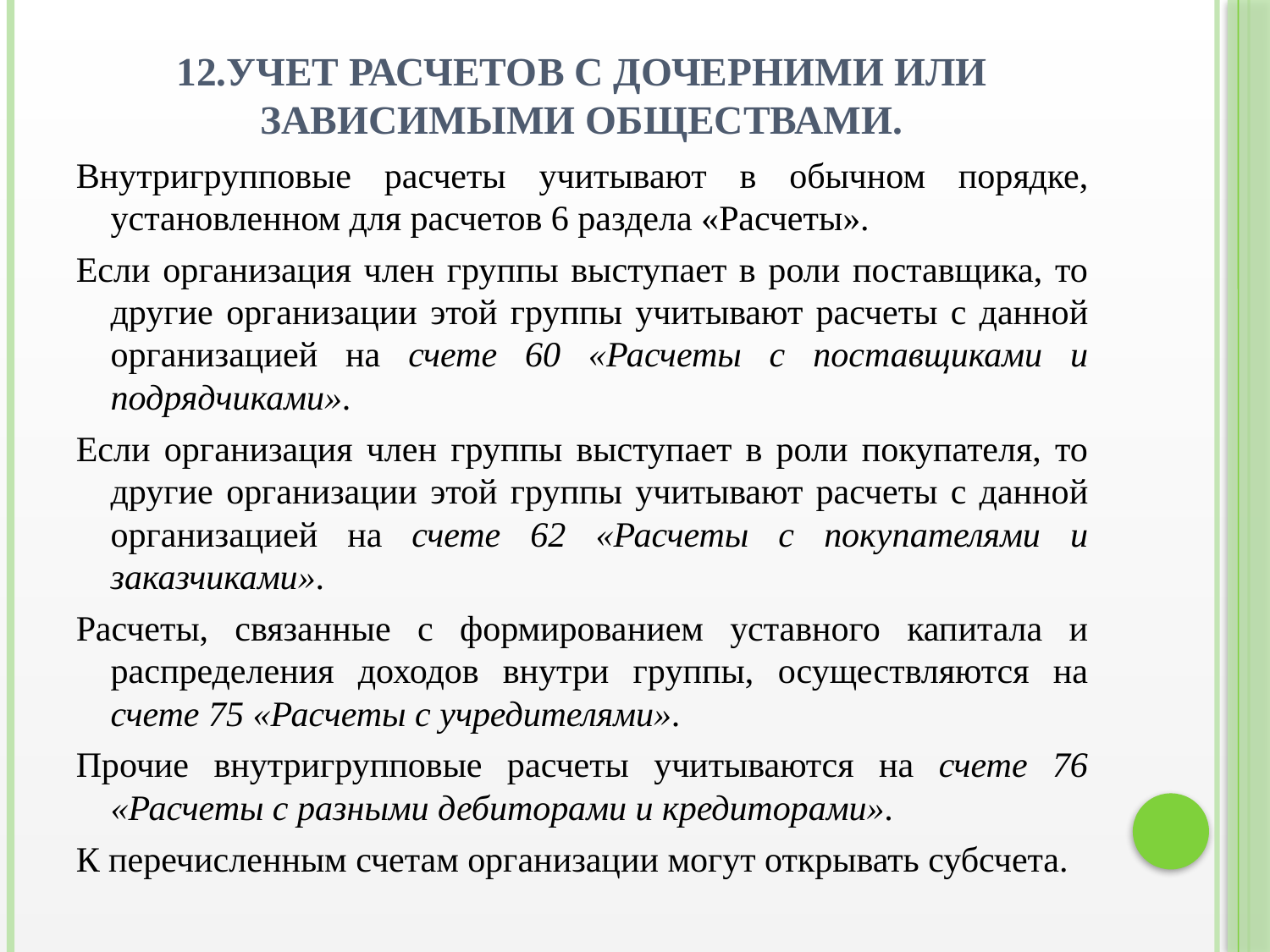

# 12.Учет расчетов с дочерними или зависимыми обществами.
Внутригрупповые расчеты учитывают в обычном порядке, установленном для расчетов 6 раздела «Расчеты».
Если организация член группы выступает в роли поставщика, то другие организации этой группы учитывают расчеты с данной организацией на счете 60 «Расчеты с поставщиками и подрядчиками».
Если организация член группы выступает в роли покупателя, то другие организации этой группы учитывают расчеты с данной организацией на счете 62 «Расчеты с покупателями и заказчиками».
Расчеты, связанные с формированием уставного капитала и распределения доходов внутри группы, осуществляются на счете 75 «Расчеты с учредителями».
Прочие внутригрупповые расчеты учитываются на счете 76 «Расчеты с разными дебиторами и кредиторами».
К перечисленным счетам организации могут открывать субсчета.